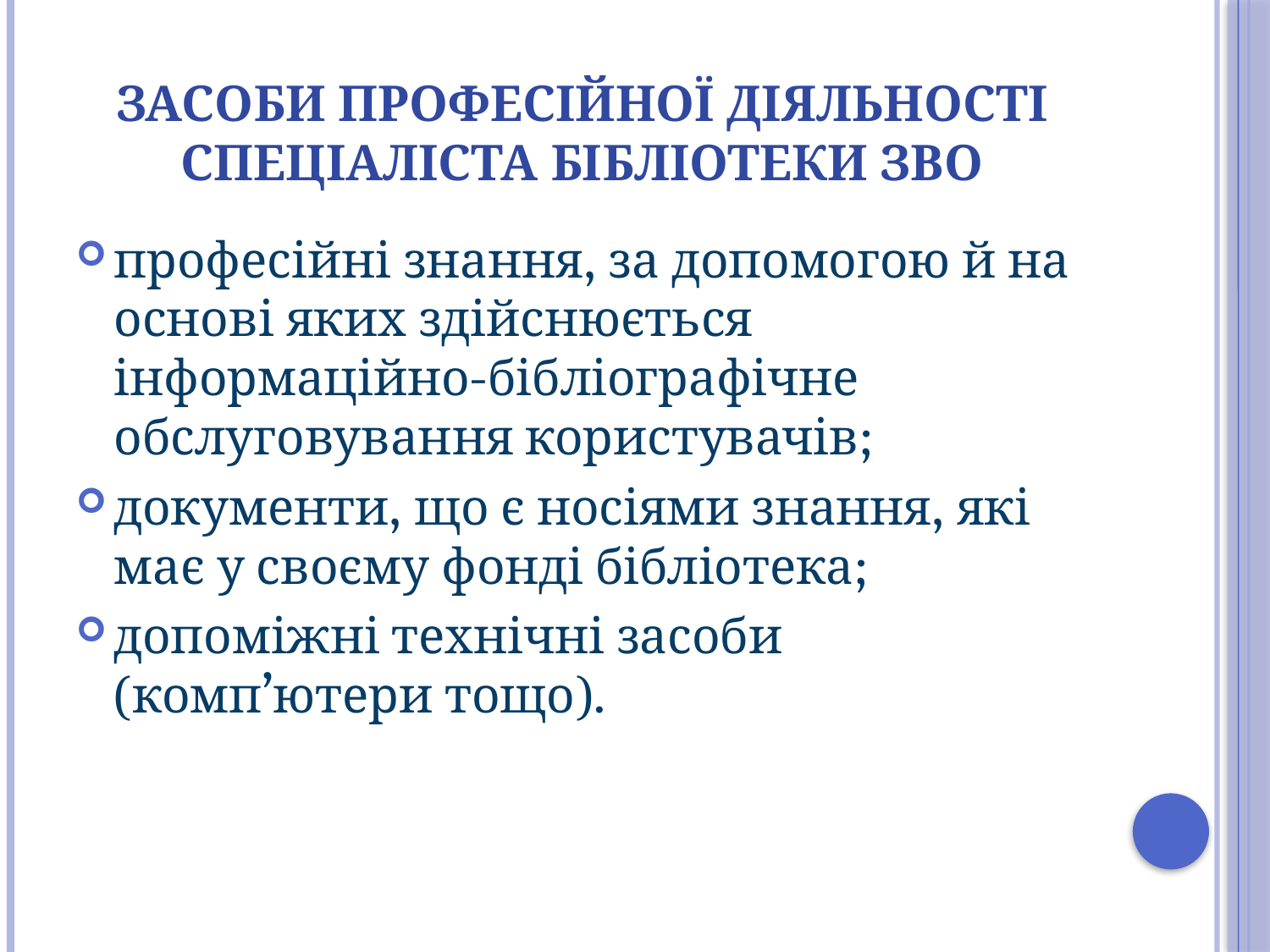

# Засоби професійної діяльності спеціаліста бібліотеки ЗВО
професійні знання, за допомогою й на основі яких здійснюється інформаційно-бібліографічне обслуговування користувачів;
документи, що є носіями знання, які має у своєму фонді бібліотека;
допоміжні технічні засоби (комп’ютери тощо).